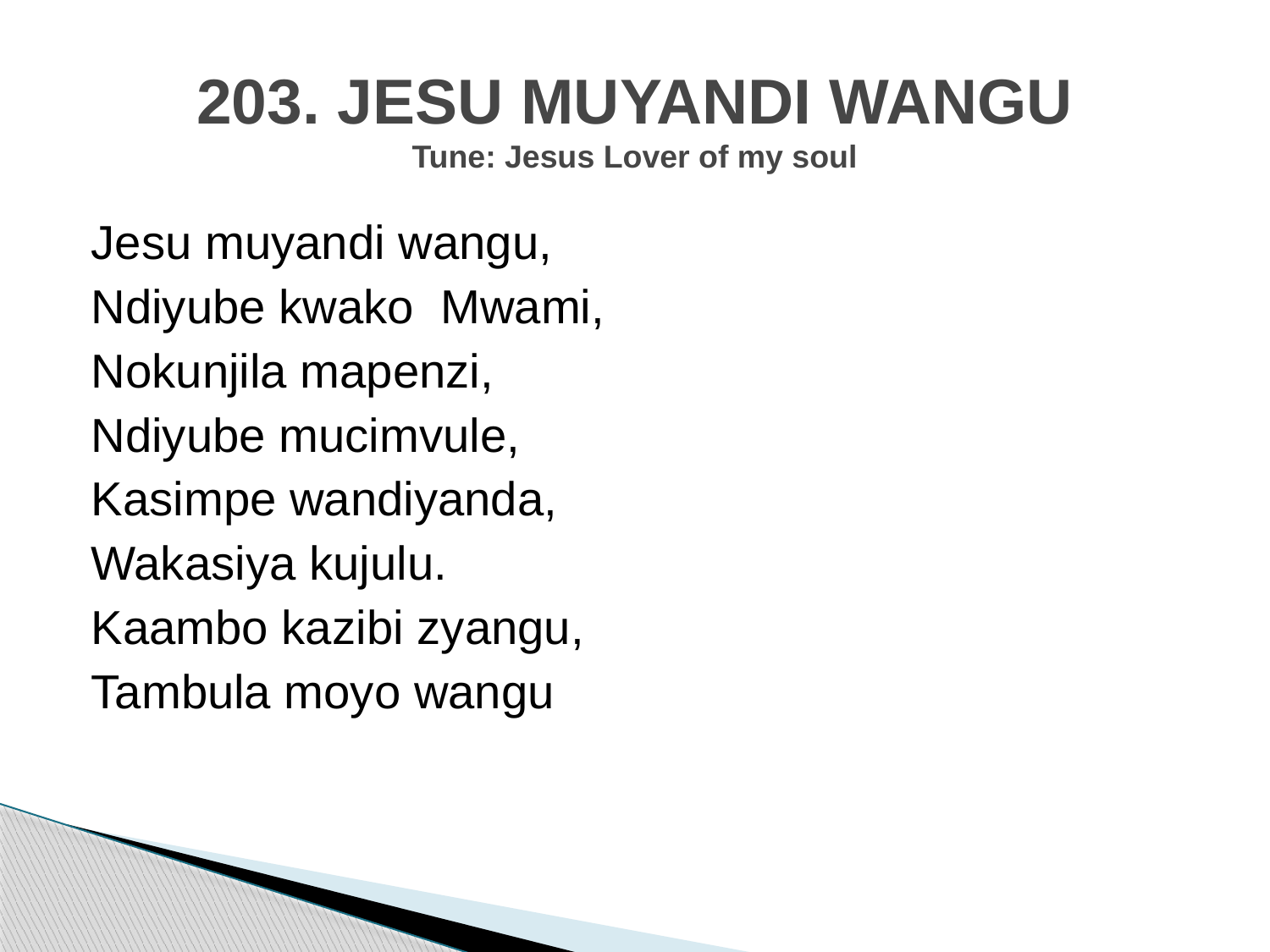

# 203. JESU MUYANDI WANGU Tune: Jesus Lover of my soul
Jesu muyandi wangu,
Ndiyube kwako  Mwami,
Nokunjila mapenzi,
Ndiyube mucimvule,
Kasimpe wandiyanda,
Wakasiya kujulu.
Kaambo kazibi zyangu,
Tambula moyo wangu